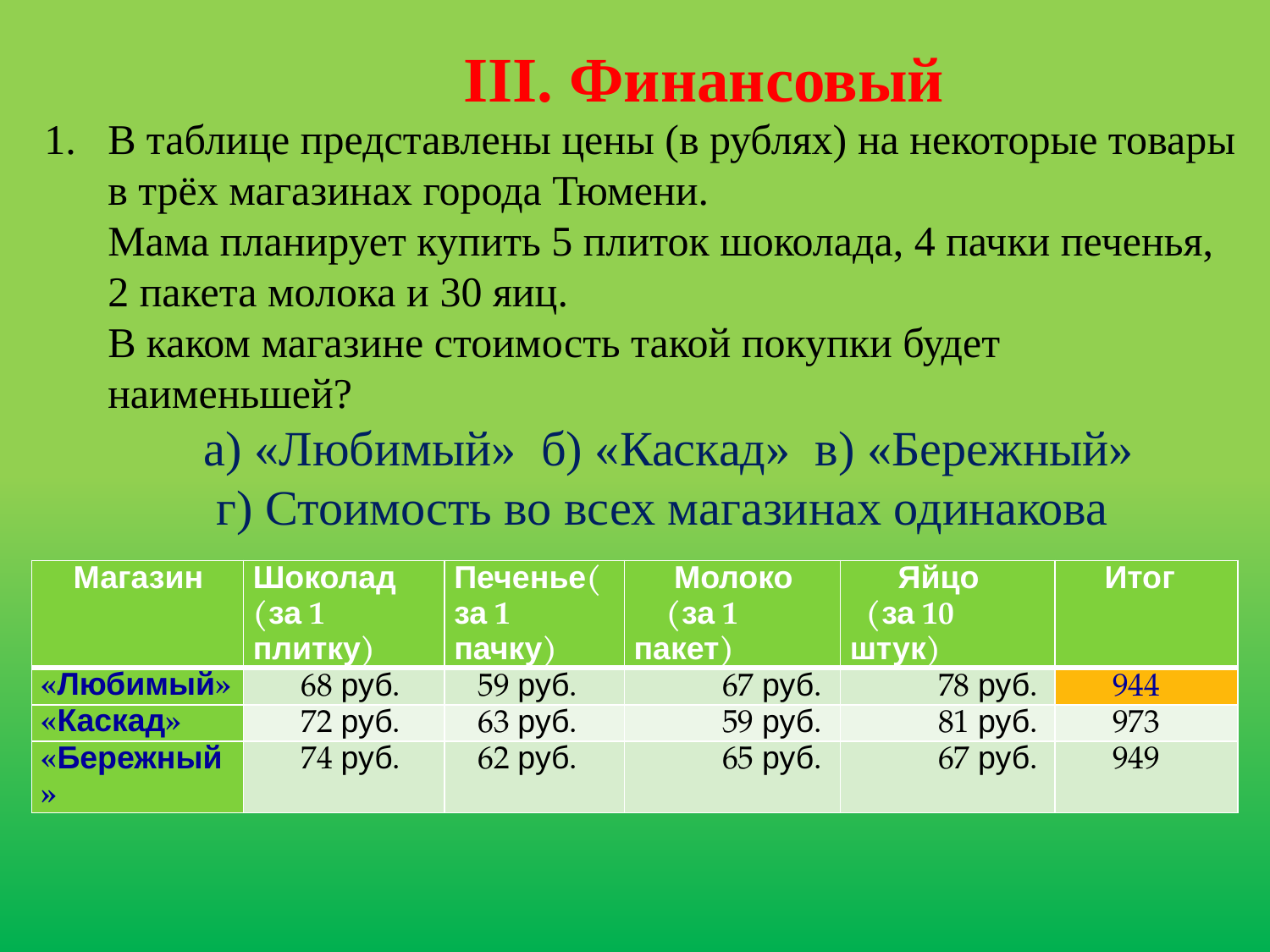

# III. Финансовый

В таблице представлены цены (в рублях) на некоторые товары в трёх магазинах города Тюмени.
      Мама планирует купить 5 плиток шоколада, 4 пачки печенья,
      2 пакета молока и 30 яиц.
      В каком магазине стоимость такой покупки будет
      наименьшей?
             а) «Любимый»  б) «Каскад»  в) «Бережный»
              г) Стоимость во всех магазинах одинакова
| Магазин | Шоколад (за 1 плитку) | Печенье(за 1 пачку) | Молоко (за 1 пакет) | Яйцо (за 10 штук) | Итог |
| --- | --- | --- | --- | --- | --- |
| «Любимый» | 68 руб. | 59 руб. | 67 руб. | 78 руб. | 944 |
| «Каскад» | 72 руб. | 63 руб. | 59 руб. | 81 руб. | 973 |
| «Бережный» | 74 руб. | 62 руб. | 65 руб. | 67 руб. | 949 |